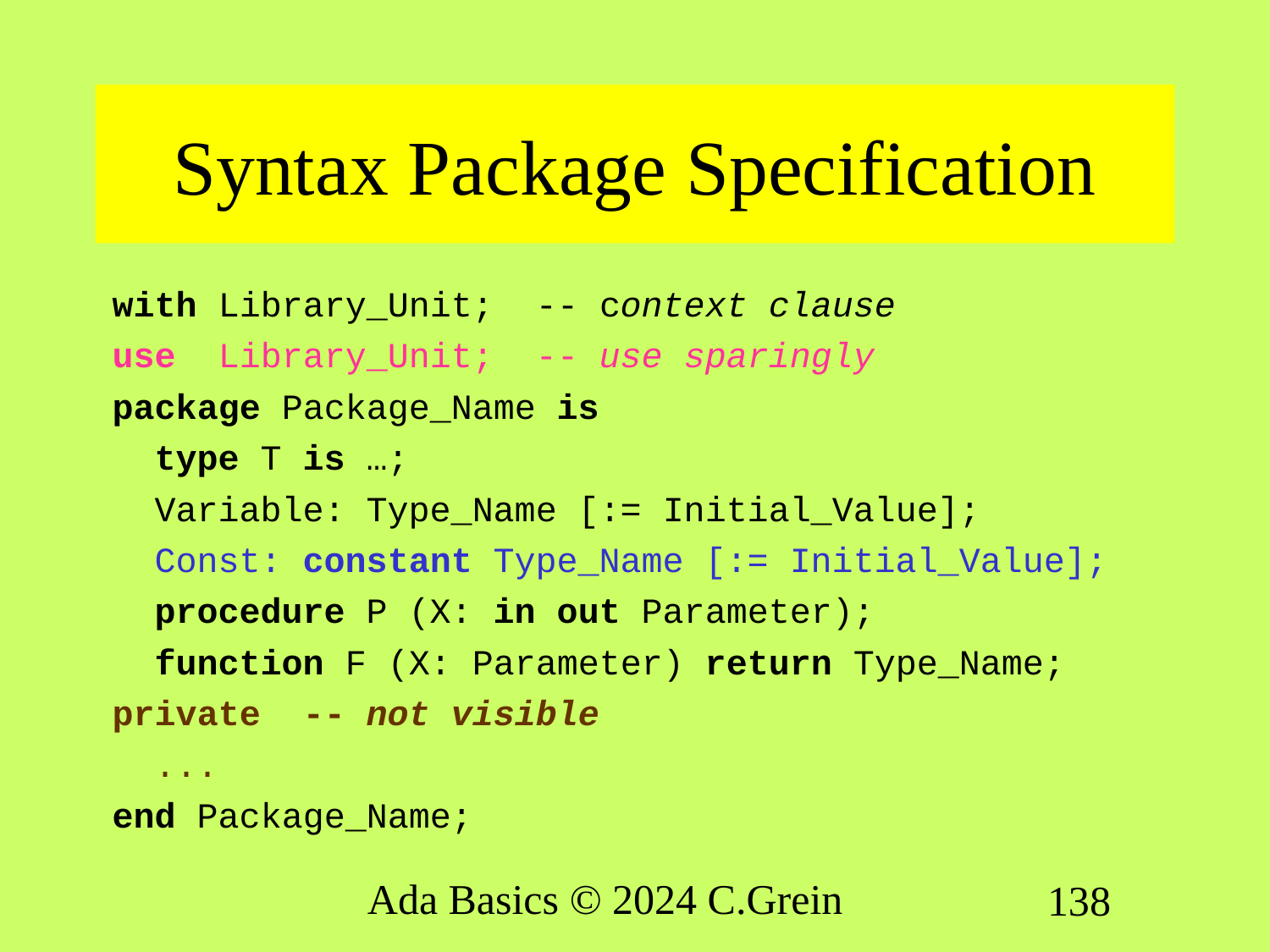

# Syntax Package Specification
with Library_Unit;  -- context clause
use  Library_Unit;  -- use sparingly
package Package_Name is
  type T is …;
  Variable: Type_Name [:= Initial_Value];
  Const: constant Type_Name [:= Initial_Value];
  procedure P (X: in out Parameter);
  function F (X: Parameter) return Type_Name;
private  -- not visible
  ...
end Package_Name;
Ada Basics © 2024 C.Grein
138